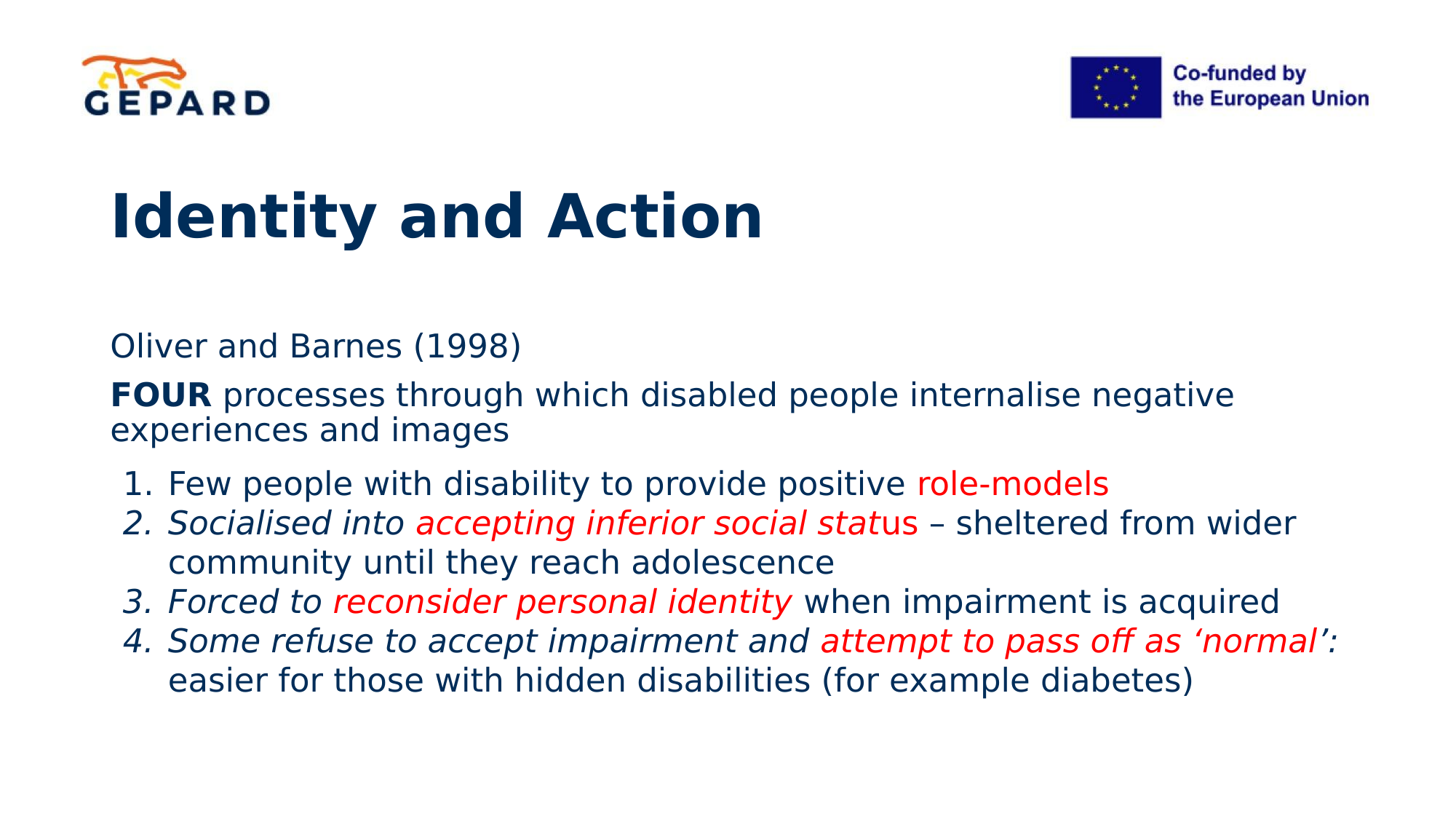

# Identity and Action
Oliver and Barnes (1998)
FOUR processes through which disabled people internalise negative experiences and images
Few people with disability to provide positive role-models
Socialised into accepting inferior social status – sheltered from wider community until they reach adolescence
Forced to reconsider personal identity when impairment is acquired
Some refuse to accept impairment and attempt to pass off as ‘normal’: easier for those with hidden disabilities (for example diabetes)